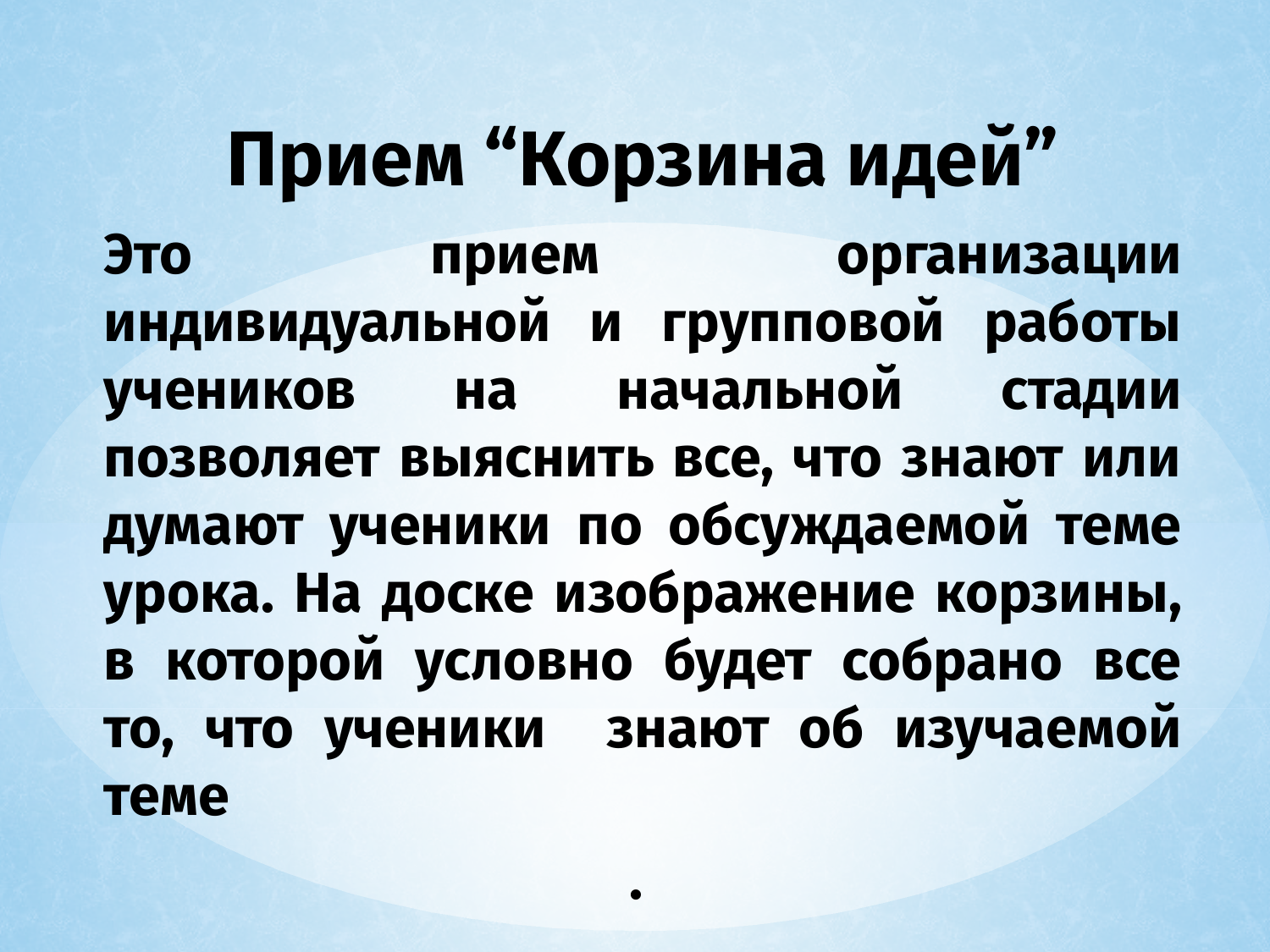

Прием “Корзина идей”
Это прием организации индивидуальной и групповой работы учеников на начальной стадии позволяет выяснить все, что знают или думают ученики по обсуждаемой теме урока. На доске изображение корзины, в которой условно будет собрано все то, что ученики  знают об изучаемой теме
.